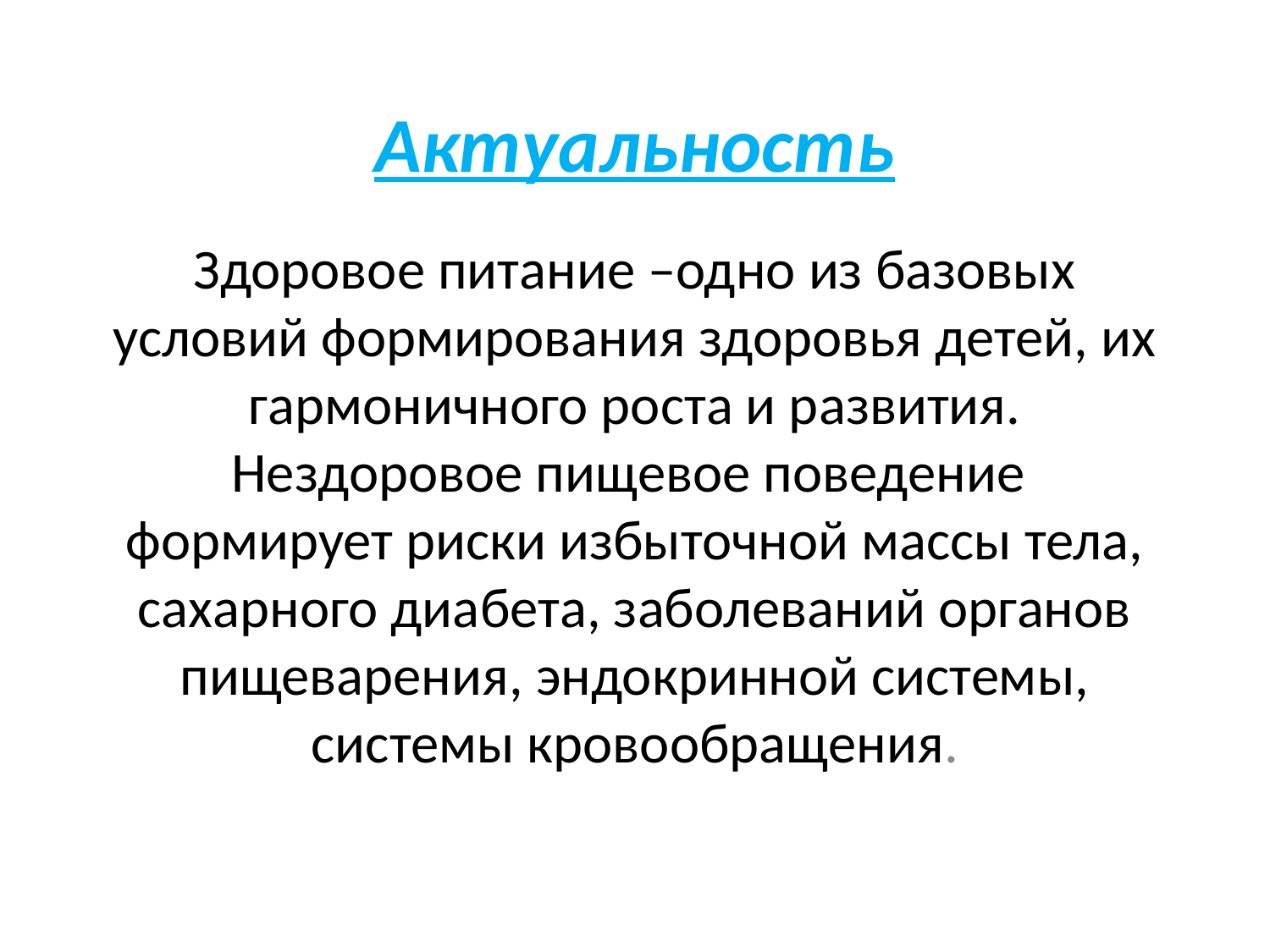

# Актуальность
Здоровое питание –одно из базовых условий формирования здоровья детей, их гармоничного роста и развития. Нездоровое пищевое поведение  формирует риски избыточной массы тела, сахарного диабета, заболеваний органов пищеварения, эндокринной системы, системы кровообращения.